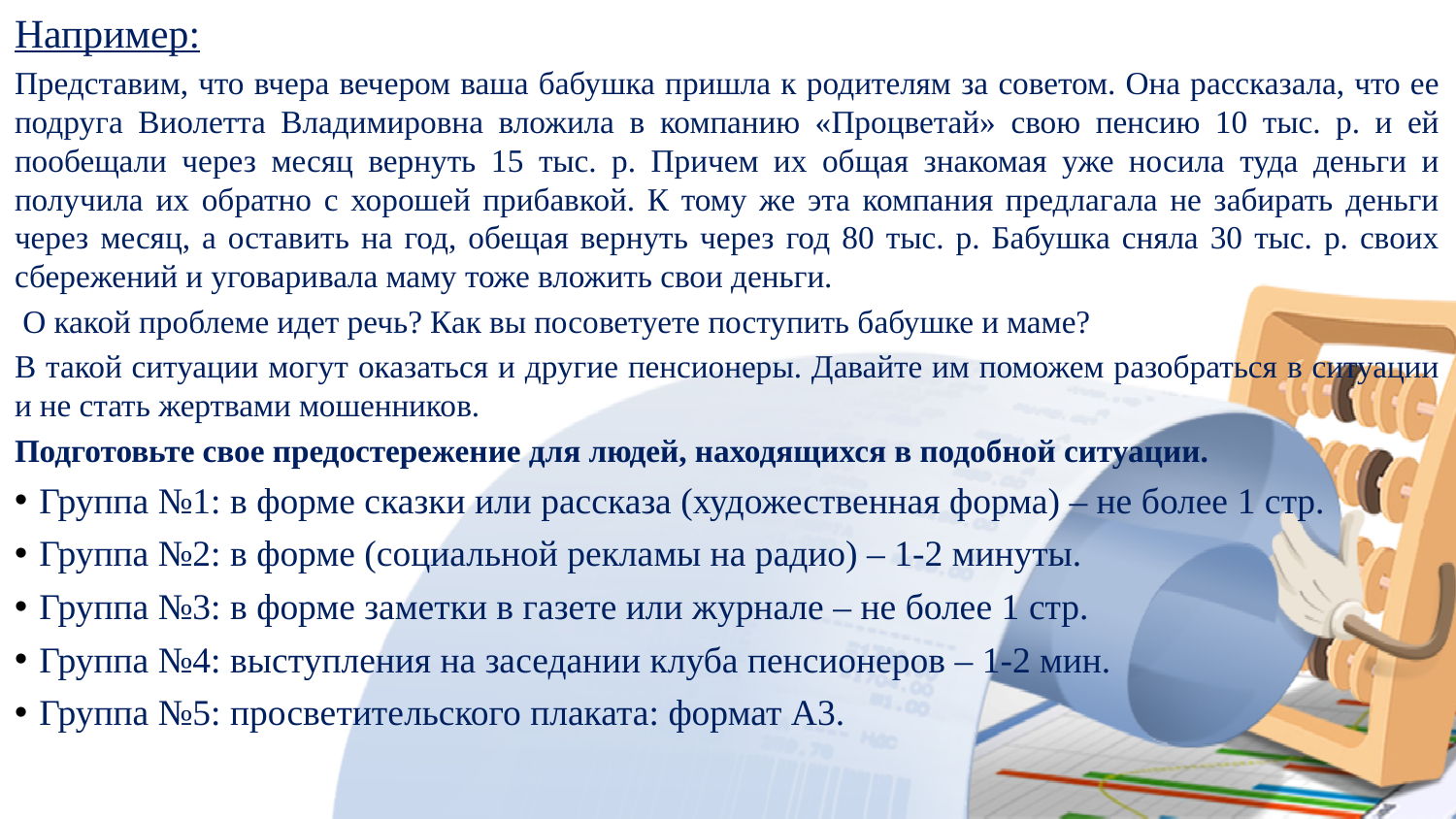

Например:
Представим, что вчера вечером ваша бабушка пришла к родителям за советом. Она рассказала, что ее подруга Виолетта Владимировна вложила в компанию «Процветай» свою пенсию 10 тыс. р. и ей пообещали через месяц вернуть 15 тыс. р. Причем их общая знакомая уже носила туда деньги и получила их обратно с хорошей прибавкой. К тому же эта компания предлагала не забирать деньги через месяц, а оставить на год, обещая вернуть через год 80 тыс. р. Бабушка сняла 30 тыс. р. своих сбережений и уговаривала маму тоже вложить свои деньги.
 О какой проблеме идет речь? Как вы посоветуете поступить бабушке и маме?
В такой ситуации могут оказаться и другие пенсионеры. Давайте им поможем разобраться в ситуации и не стать жертвами мошенников.
Подготовьте свое предостережение для людей, находящихся в подобной ситуации.
Группа №1: в форме сказки или рассказа (художественная форма) – не более 1 стр.
Группа №2: в форме (социальной рекламы на радио) – 1-2 минуты.
Группа №3: в форме заметки в газете или журнале – не более 1 стр.
Группа №4: выступления на заседании клуба пенсионеров – 1-2 мин.
Группа №5: просветительского плаката: формат А3.

33